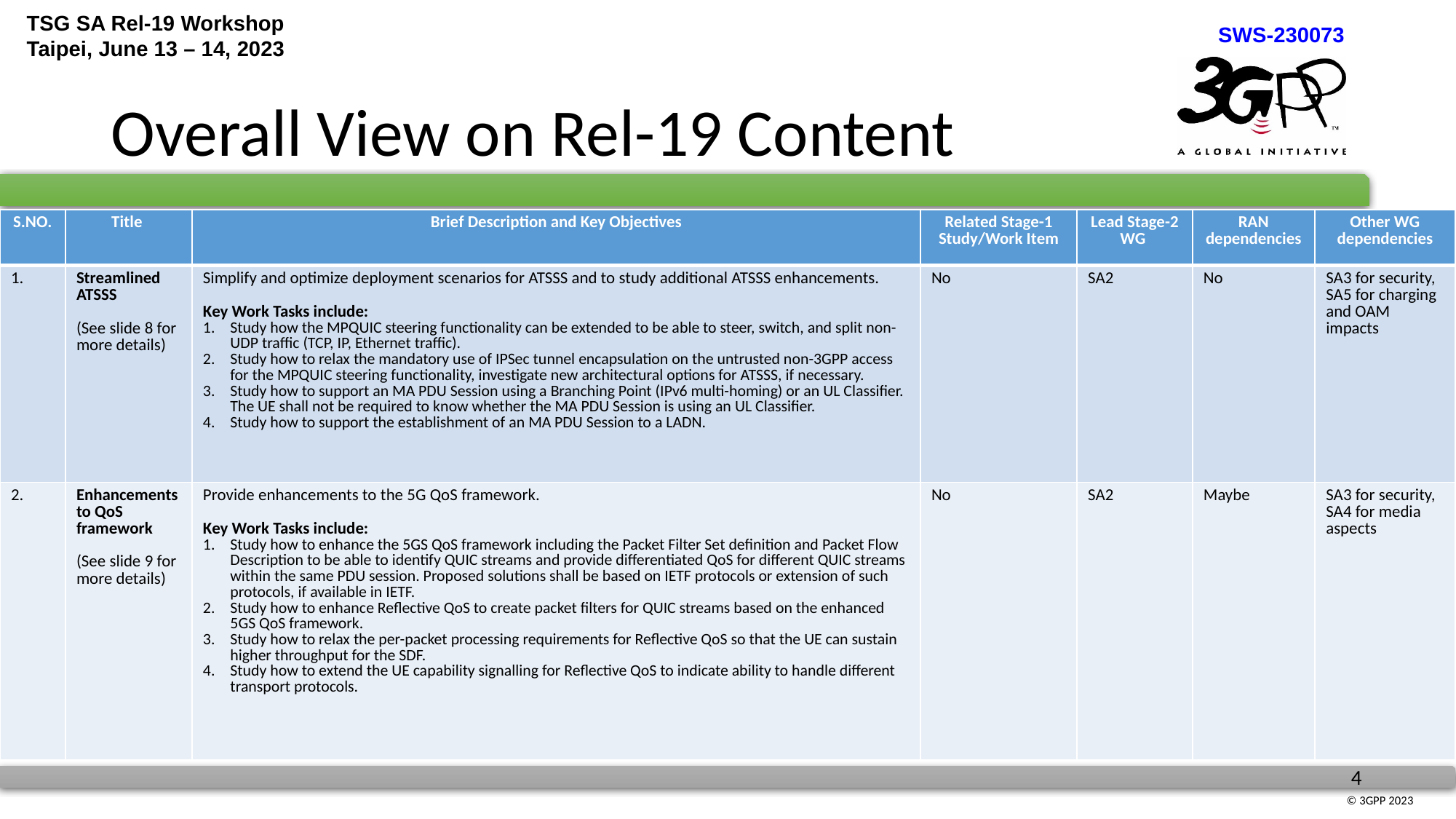

# Overall View on Rel-19 Content
| S.NO. | Title | Brief Description and Key Objectives | Related Stage-1 Study/Work Item | Lead Stage-2 WG | RAN dependencies | Other WG dependencies |
| --- | --- | --- | --- | --- | --- | --- |
| 1. | Streamlined ATSSS (See slide 8 for more details) | Simplify and optimize deployment scenarios for ATSSS and to study additional ATSSS enhancements. Key Work Tasks include: Study how the MPQUIC steering functionality can be extended to be able to steer, switch, and split non-UDP traffic (TCP, IP, Ethernet traffic). Study how to relax the mandatory use of IPSec tunnel encapsulation on the untrusted non-3GPP access for the MPQUIC steering functionality, investigate new architectural options for ATSSS, if necessary. Study how to support an MA PDU Session using a Branching Point (IPv6 multi-homing) or an UL Classifier. The UE shall not be required to know whether the MA PDU Session is using an UL Classifier. Study how to support the establishment of an MA PDU Session to a LADN. | No | SA2 | No | SA3 for security, SA5 for charging and OAM impacts |
| 2. | Enhancements to QoS framework (See slide 9 for more details) | Provide enhancements to the 5G QoS framework. Key Work Tasks include: Study how to enhance the 5GS QoS framework including the Packet Filter Set definition and Packet Flow Description to be able to identify QUIC streams and provide differentiated QoS for different QUIC streams within the same PDU session. Proposed solutions shall be based on IETF protocols or extension of such protocols, if available in IETF. Study how to enhance Reflective QoS to create packet filters for QUIC streams based on the enhanced 5GS QoS framework. Study how to relax the per-packet processing requirements for Reflective QoS so that the UE can sustain higher throughput for the SDF. Study how to extend the UE capability signalling for Reflective QoS to indicate ability to handle different transport protocols. | No | SA2 | Maybe | SA3 for security, SA4 for media aspects |